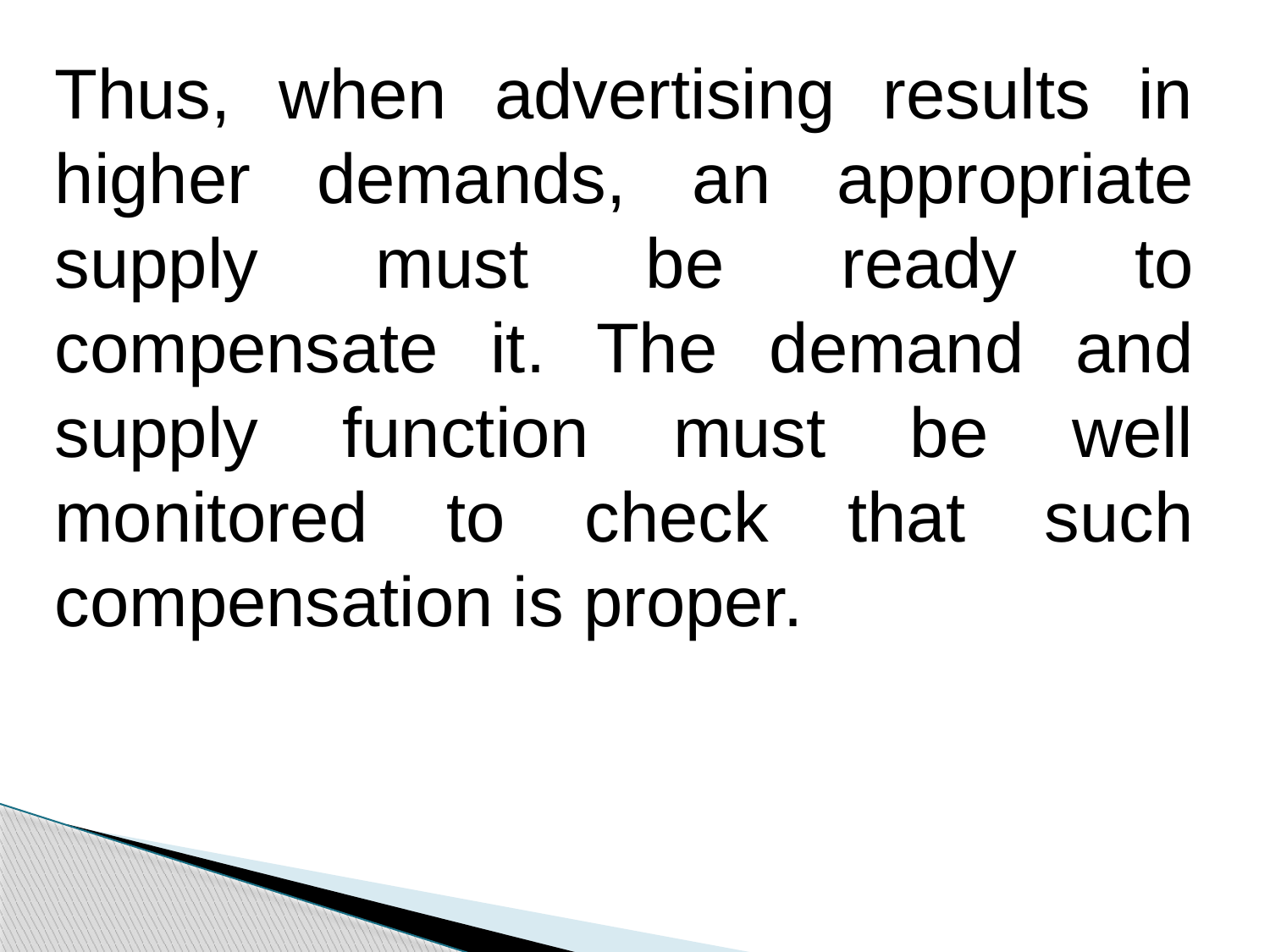

Thus, when advertising results in higher demands, an appropriate supply must be ready to compensate it. The demand and supply function must be well monitored to check that such compensation is proper.